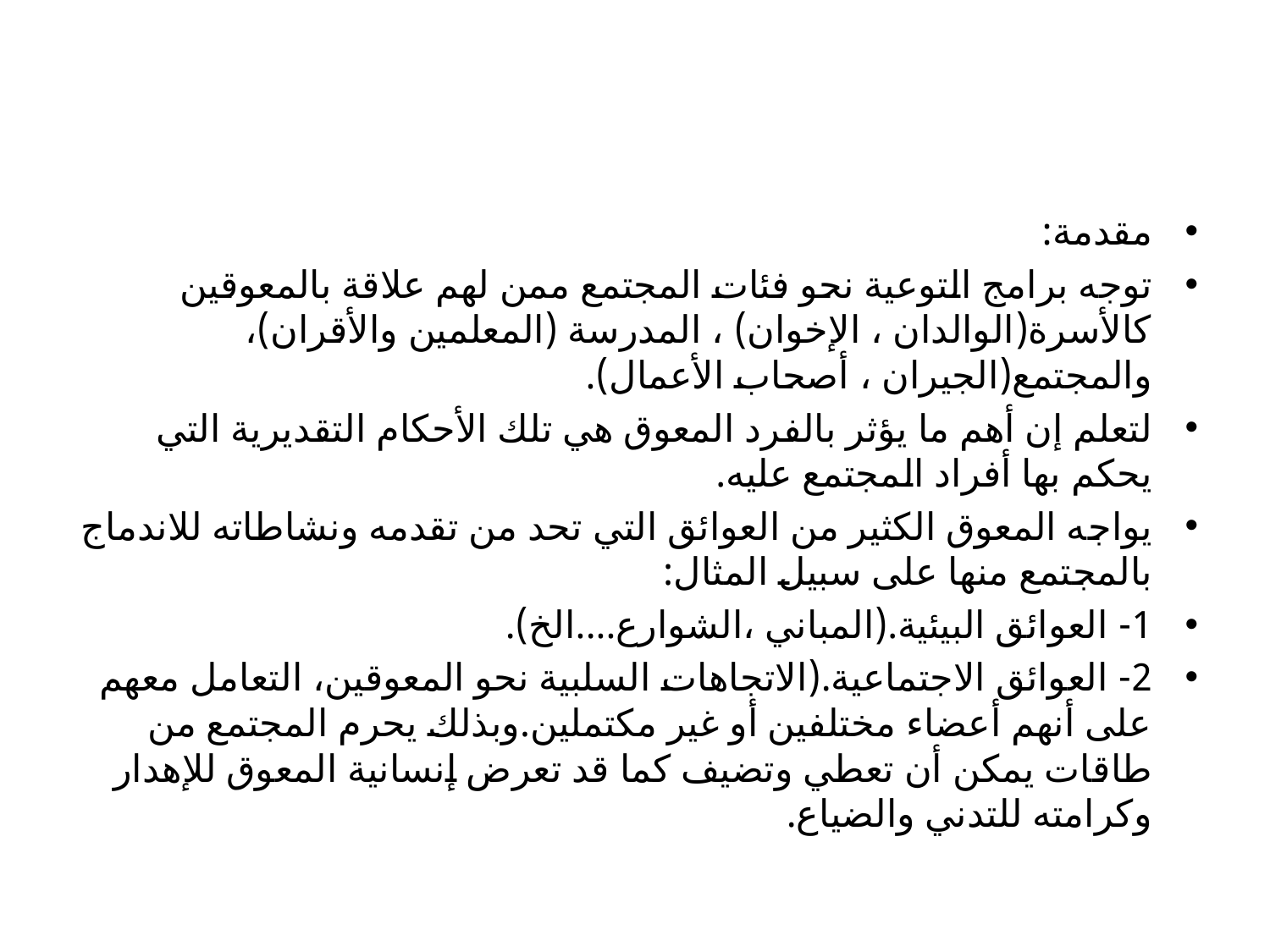

#

مقدمة:
توجه برامج التوعية نحو فئات المجتمع ممن لهم علاقة بالمعوقين كالأسرة(الوالدان ، الإخوان) ، المدرسة (المعلمين والأقران)، والمجتمع(الجيران ، أصحاب الأعمال).
لتعلم إن أهم ما يؤثر بالفرد المعوق هي تلك الأحكام التقديرية التي يحكم بها أفراد المجتمع عليه.
يواجه المعوق الكثير من العوائق التي تحد من تقدمه ونشاطاته للاندماج بالمجتمع منها على سبيل المثال:
1- العوائق البيئية.(المباني ،الشوارع....الخ).
2- العوائق الاجتماعية.(الاتجاهات السلبية نحو المعوقين، التعامل معهم على أنهم أعضاء مختلفين أو غير مكتملين.وبذلك يحرم المجتمع من طاقات يمكن أن تعطي وتضيف كما قد تعرض إنسانية المعوق للإهدار وكرامته للتدني والضياع.